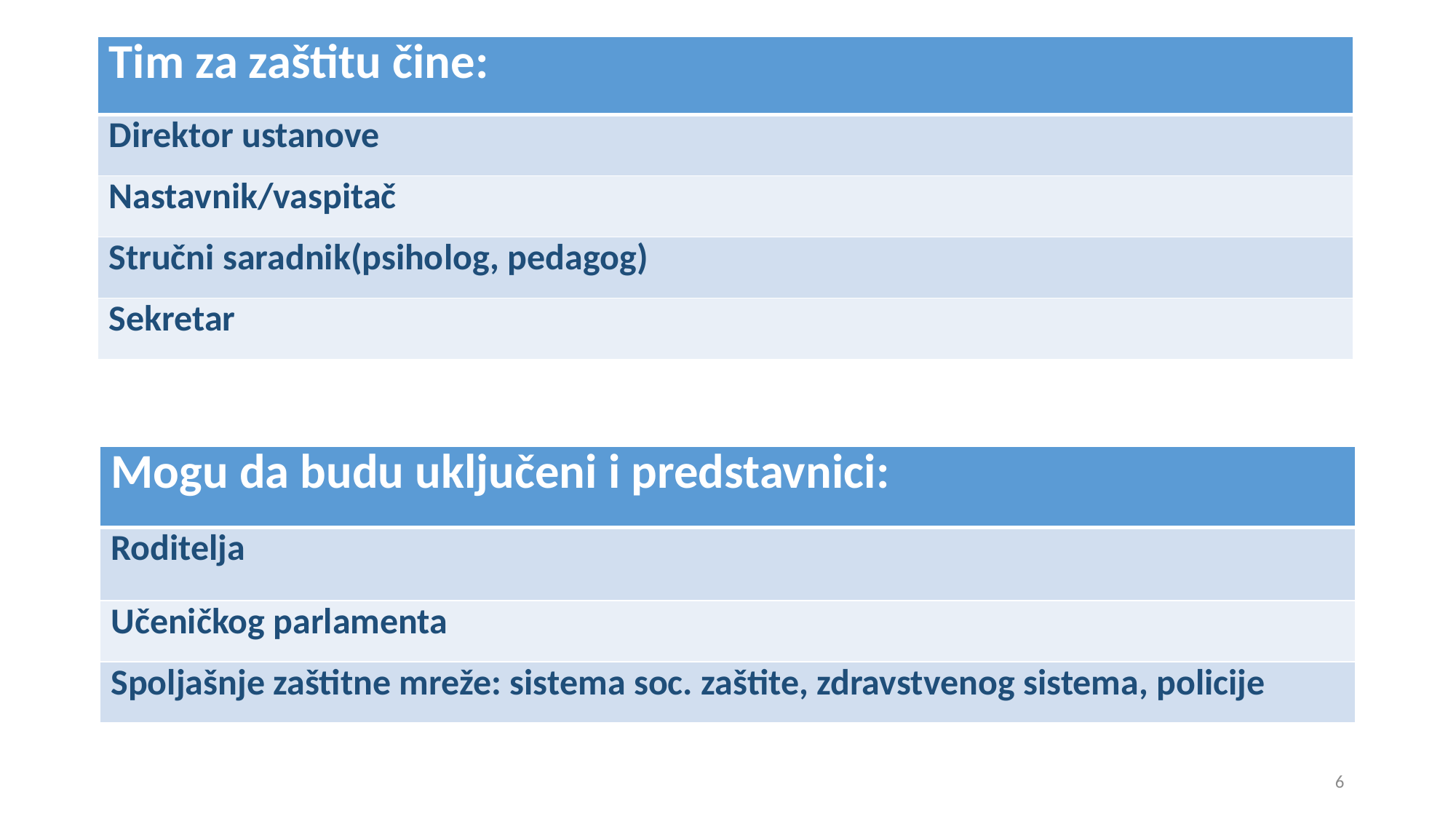

| Tim za zaštitu čine: |
| --- |
| Direktor ustanove |
| Nastavnik/vaspitač |
| Stručni saradnik(psiholog, pedagog) |
| Sekretar |
| Mogu da budu uključeni i predstavnici: |
| --- |
| Roditelja |
| Učeničkog parlamenta |
| Spoljašnje zaštitne mreže: sistema soc. zaštite, zdravstvenog sistema, policije |
6